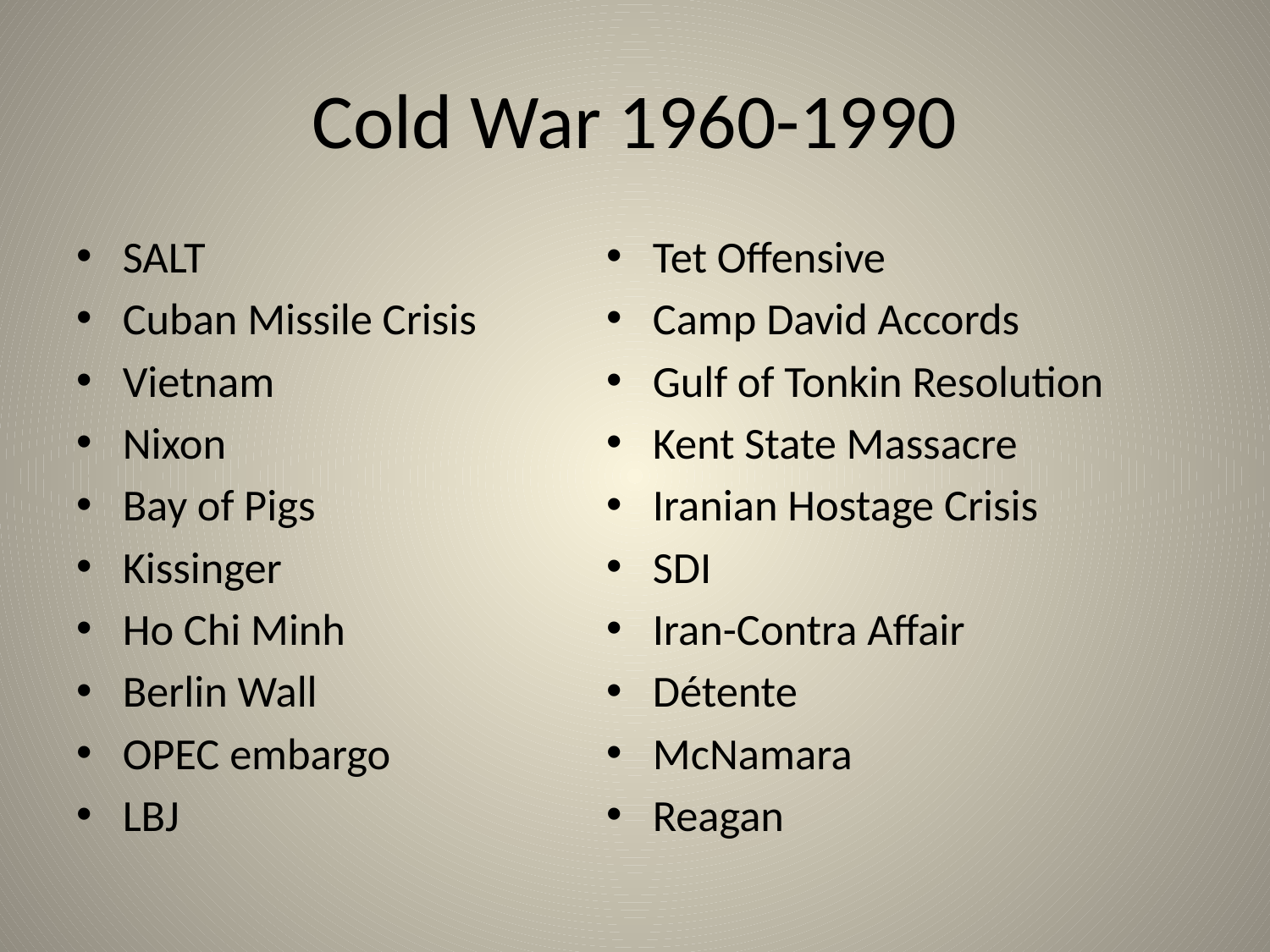

# Cold War 1960-1990
SALT
Cuban Missile Crisis
Vietnam
Nixon
Bay of Pigs
Kissinger
Ho Chi Minh
Berlin Wall
OPEC embargo
LBJ
Tet Offensive
Camp David Accords
Gulf of Tonkin Resolution
Kent State Massacre
Iranian Hostage Crisis
SDI
Iran-Contra Affair
Détente
McNamara
Reagan